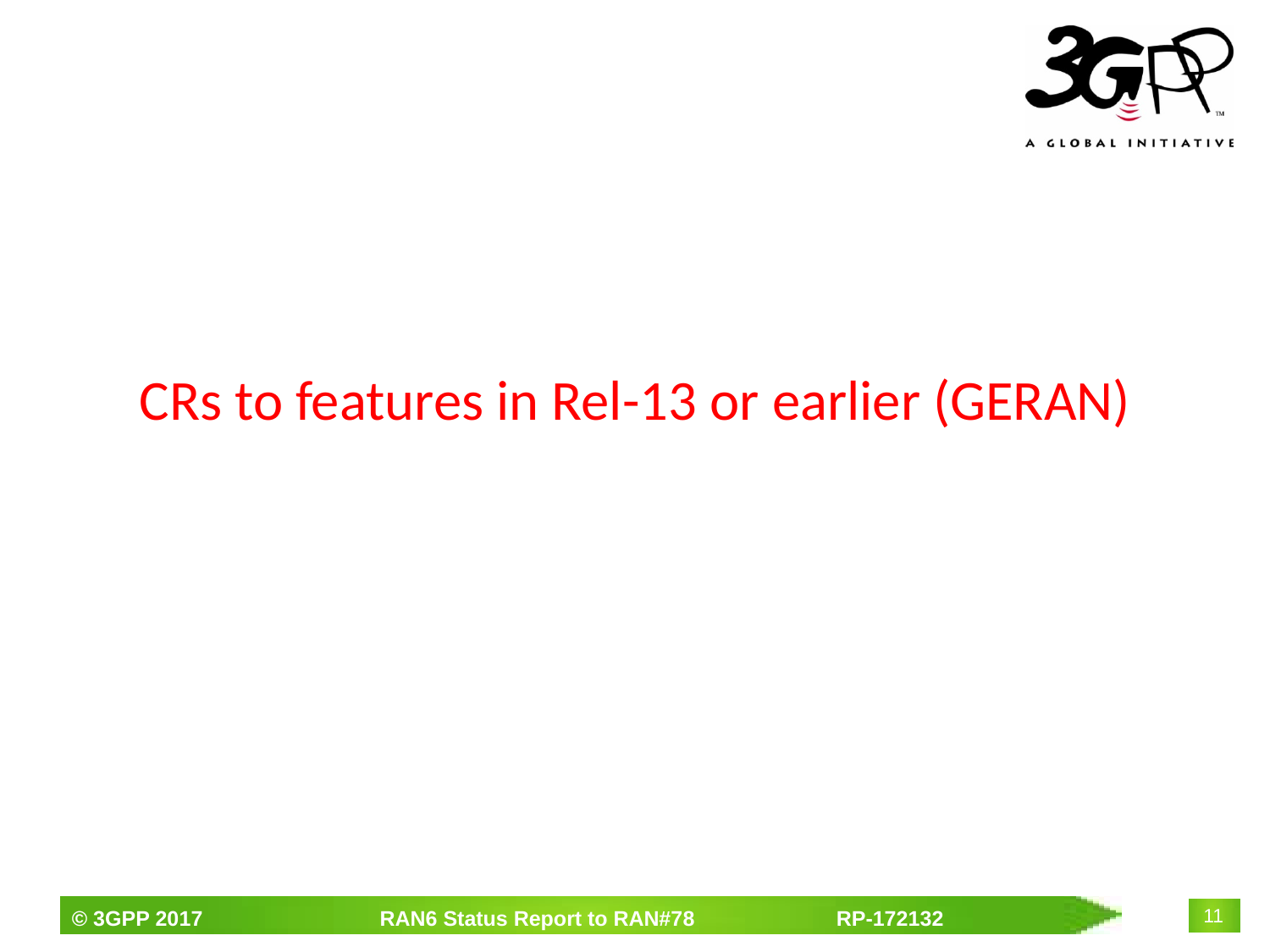

# CRs to features in Rel-13 or earlier (GERAN)